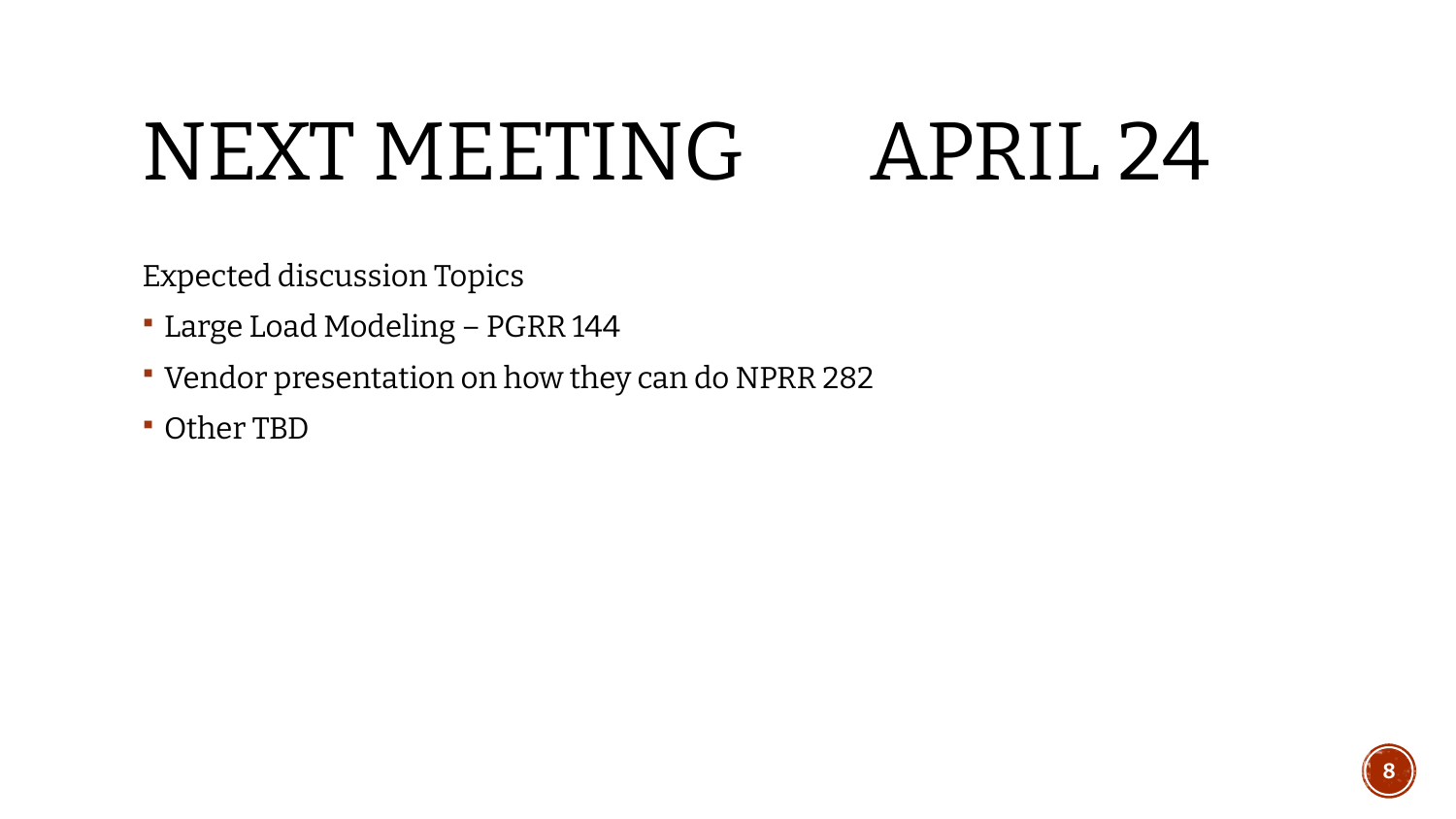

# Next Meeting	April 24
Expected discussion Topics
Large Load Modeling – PGRR 144
Vendor presentation on how they can do NPRR 282
Other TBD

8